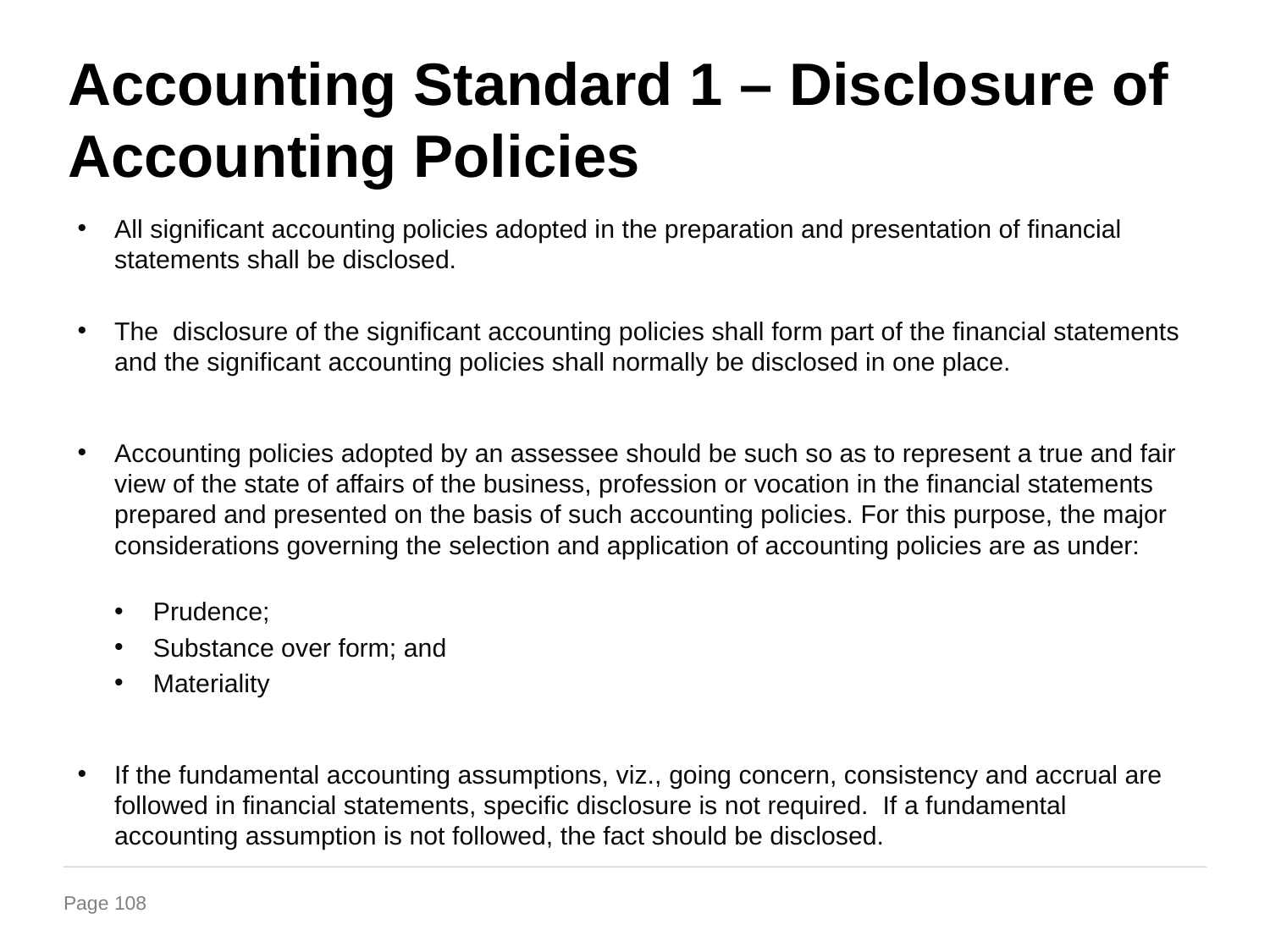

# Accounting Standard 1 – Disclosure of Accounting Policies
All significant accounting policies adopted in the preparation and presentation of financial statements shall be disclosed.

The  disclosure of the significant accounting policies shall form part of the financial statements and the significant accounting policies shall normally be disclosed in one place.

Accounting policies adopted by an assessee should be such so as to represent a true and fair view of the state of affairs of the business, profession or vocation in the financial statements prepared and presented on the basis of such accounting policies. For this purpose, the major considerations governing the selection and application of accounting policies are as under:
Prudence;
Substance over form; and
Materiality

If the fundamental accounting assumptions, viz., going concern, consistency and accrual are followed in financial statements, specific disclosure is not required.  If a fundamental accounting assumption is not followed, the fact should be disclosed.